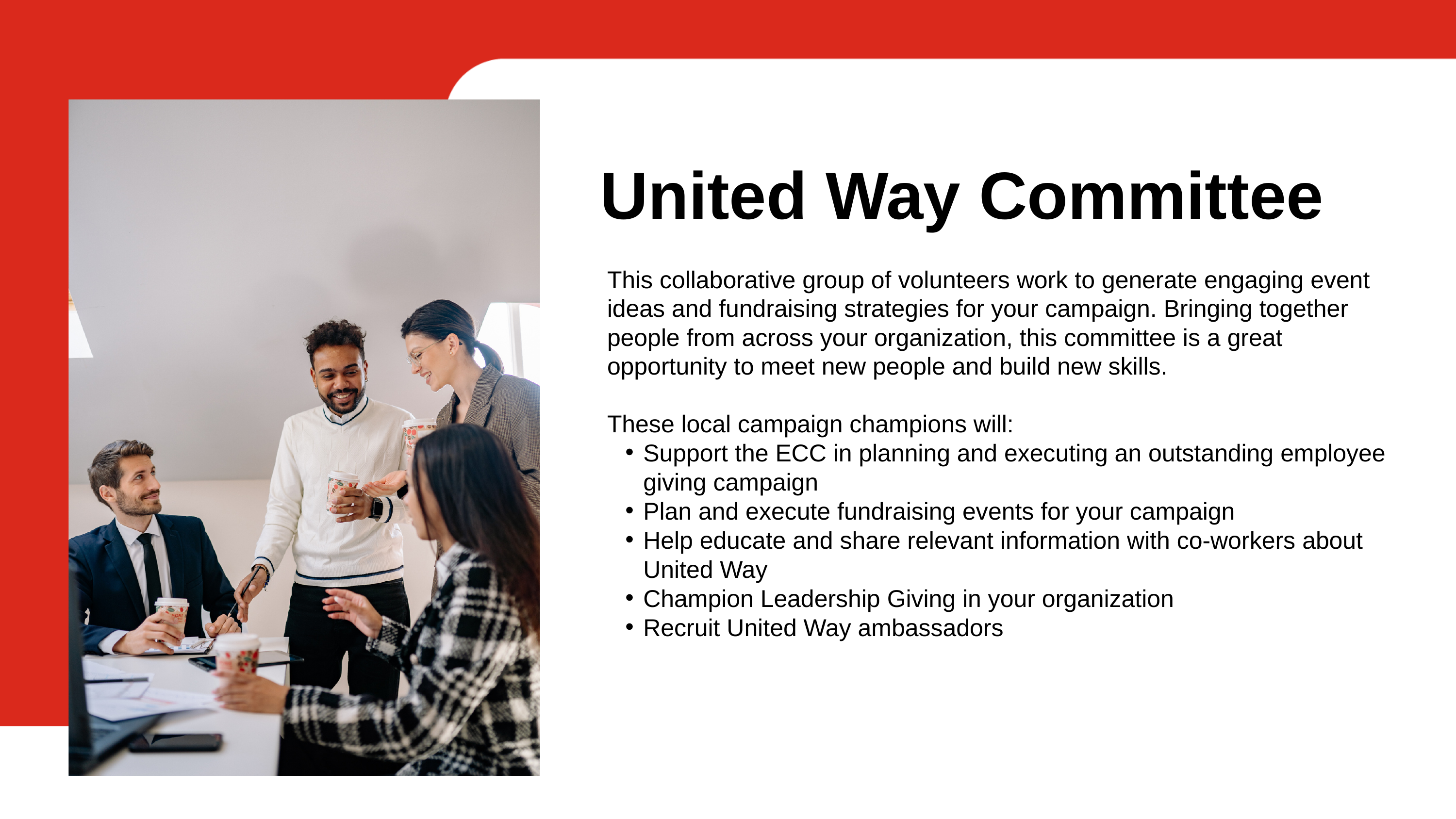

United Way Committee
This collaborative group of volunteers work to generate engaging event ideas and fundraising strategies for your campaign. Bringing together people from across your organization, this committee is a great opportunity to meet new people and build new skills.

These local campaign champions will:
Support the ECC in planning and executing an outstanding employee giving campaign
Plan and execute fundraising events for your campaign
Help educate and share relevant information with co-workers about United Way
Champion Leadership Giving in your organization
Recruit United Way ambassadors